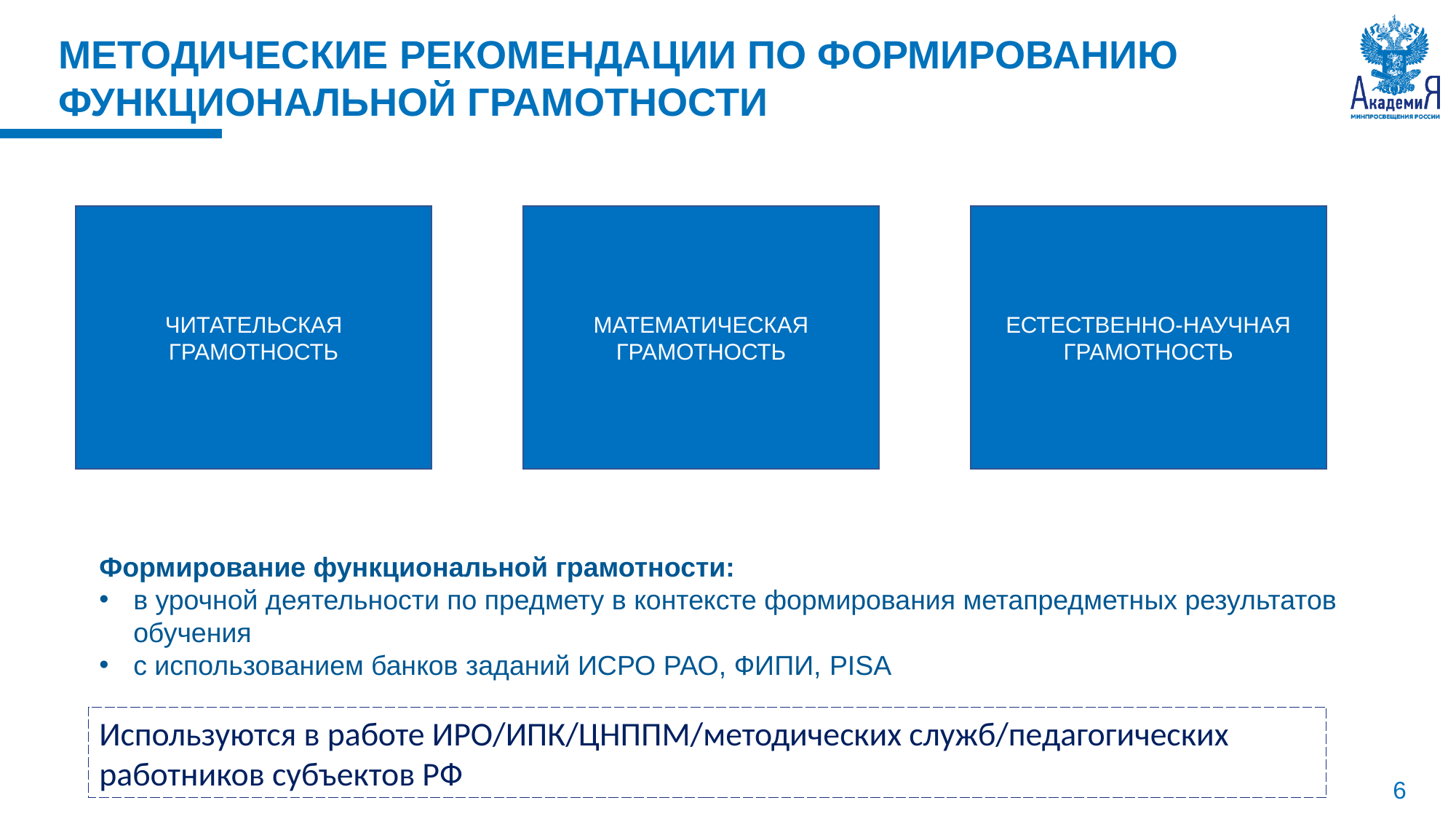

МЕТОДИЧЕСКИЕ РЕКОМЕНДАЦИИ ПО ФОРМИРОВАНИЮ ФУНКЦИОНАЛЬНОЙ ГРАМОТНОСТИ
МАТЕМАТИЧЕСКАЯ ГРАМОТНОСТЬ
ЕСТЕСТВЕННО-НАУЧНАЯ ГРАМОТНОСТЬ
ЧИТАТЕЛЬСКАЯ ГРАМОТНОСТЬ
Формирование функциональной грамотности:
в урочной деятельности по предмету в контексте формирования метапредметных результатов обучения
с использованием банков заданий ИСРО РАО, ФИПИ, PISA
Используются в работе ИРО/ИПК/ЦНППМ/методических служб/педагогических работников субъектов РФ